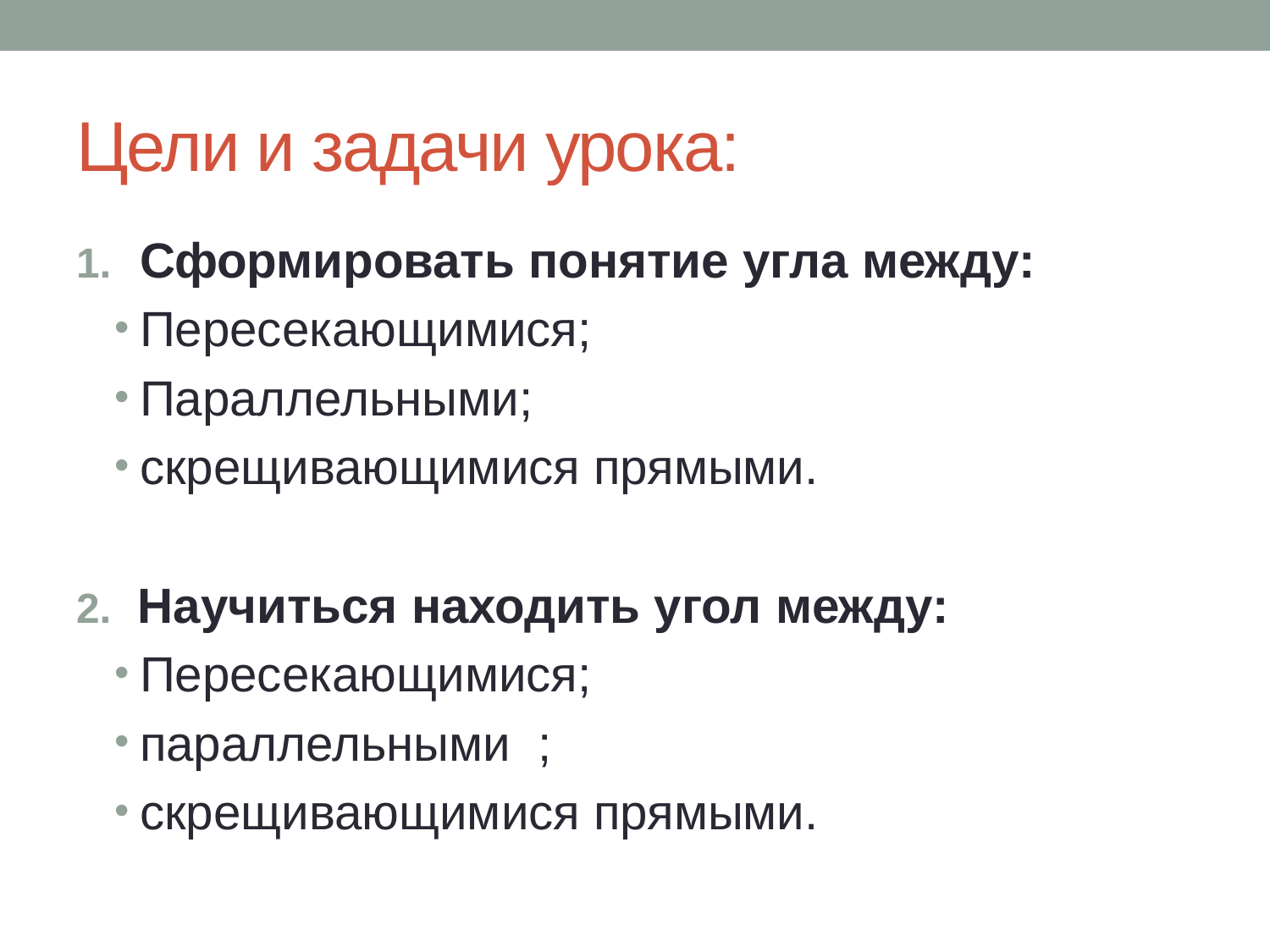

# Цели и задачи урока:
Сформировать понятие угла между:
Пересекающимися;
Параллельными;
скрещивающимися прямыми.

Научиться находить угол между:
Пересекающимися;
параллельными  ;
скрещивающимися прямыми.